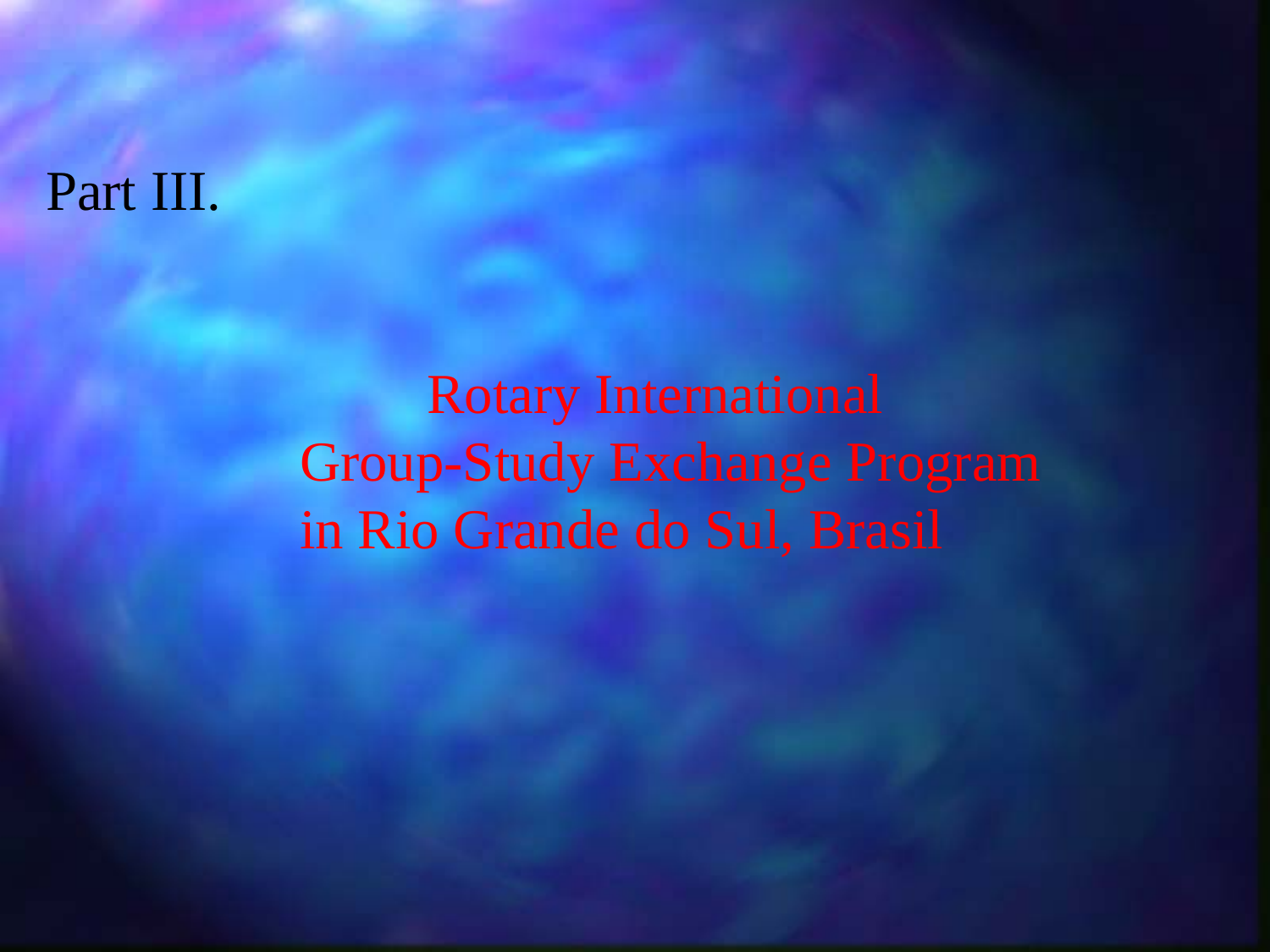

Part III.

			Rotary International
		Group-Study Exchange Program
                	in Rio Grande do Sul, Brasil